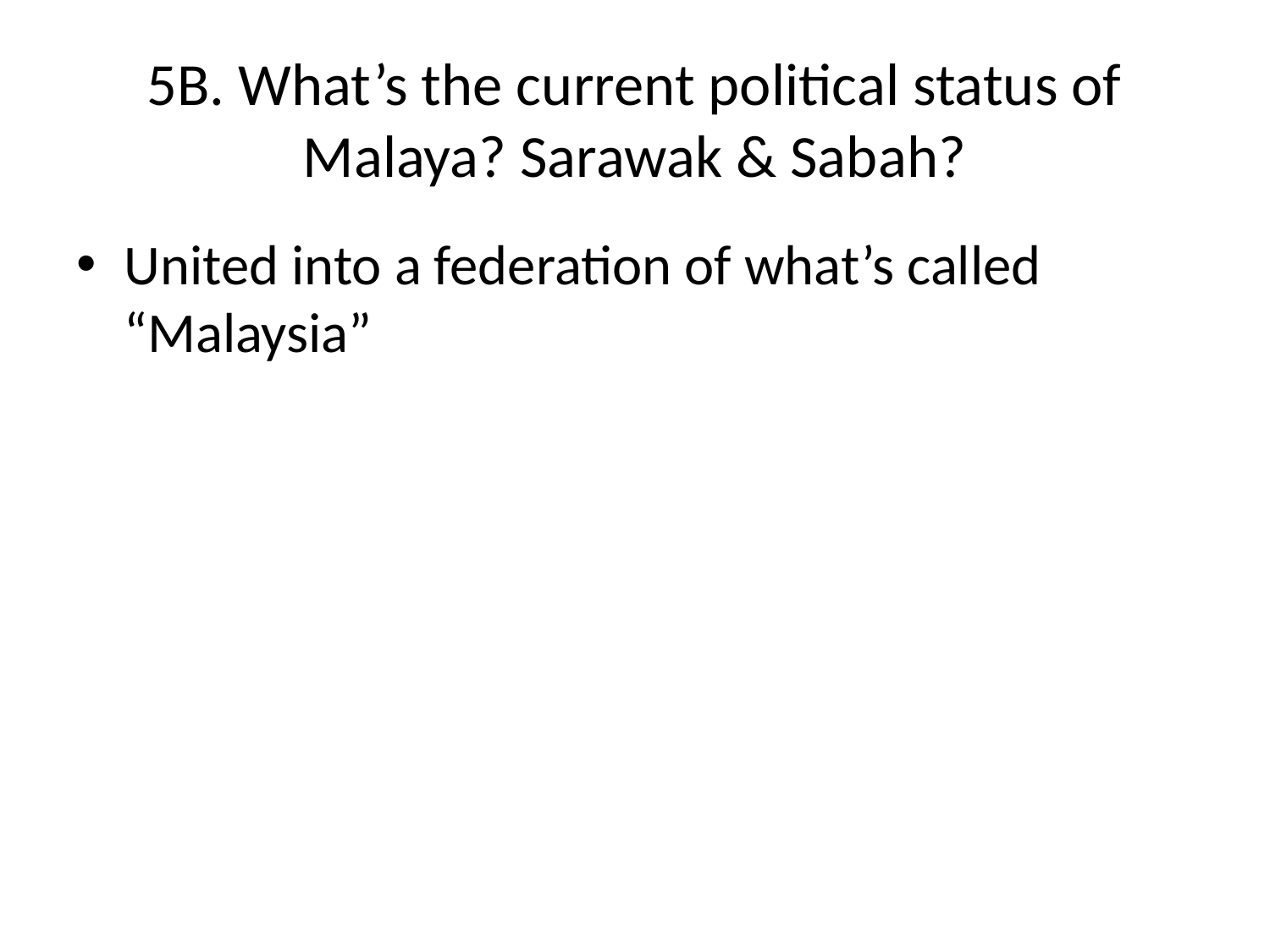

# 5B. What’s the current political status of Malaya? Sarawak & Sabah?
United into a federation of what’s called “Malaysia”